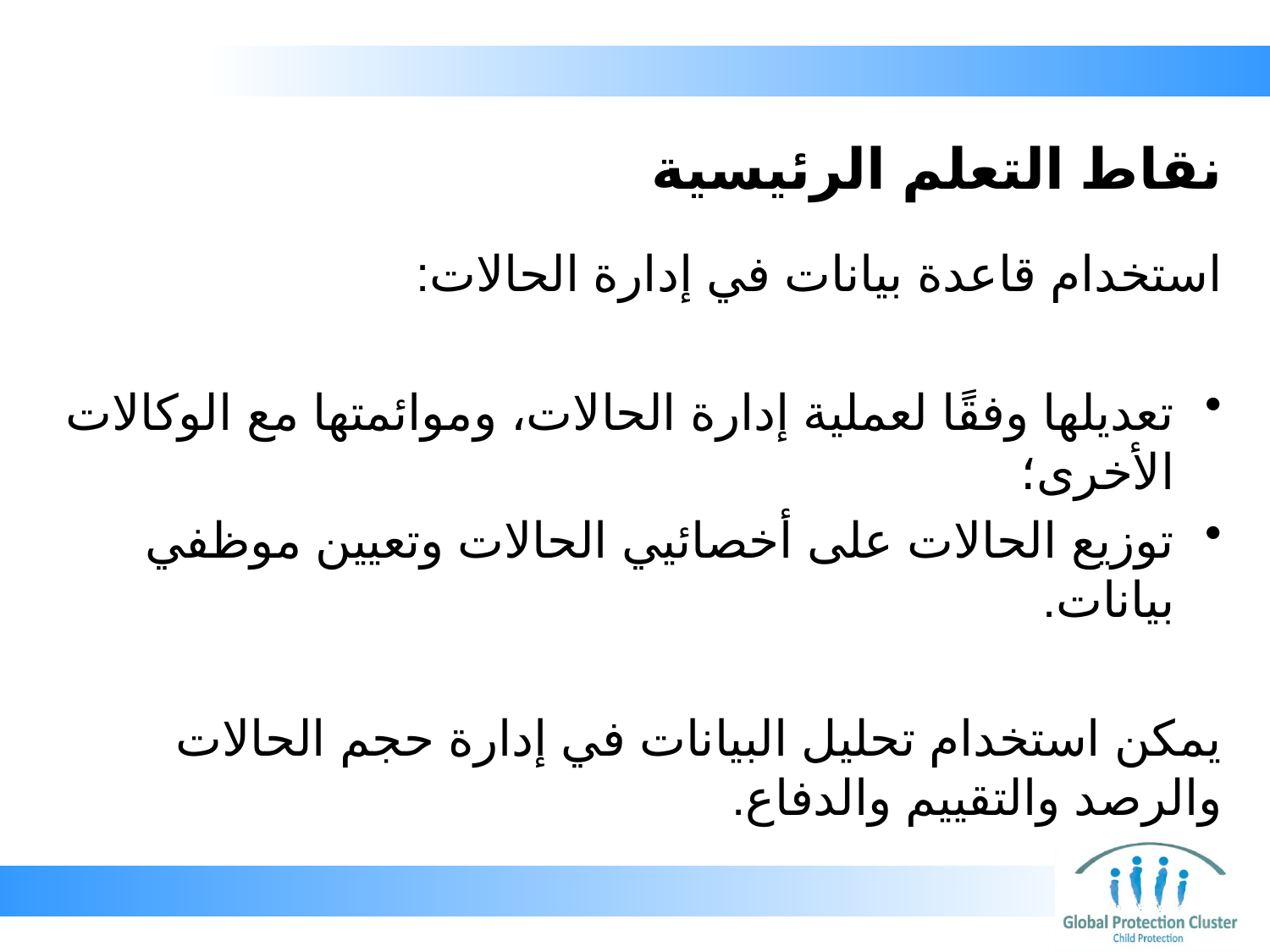

# نقاط التعلم الرئيسية
استخدام قاعدة بيانات في إدارة الحالات:

تعديلها وفقًا لعملية إدارة الحالات، وموائمتها مع الوكالات الأخرى؛
توزيع الحالات على أخصائيي الحالات وتعيين موظفي بيانات.

يمكن استخدام تحليل البيانات في إدارة حجم الحالات والرصد والتقييم والدفاع.